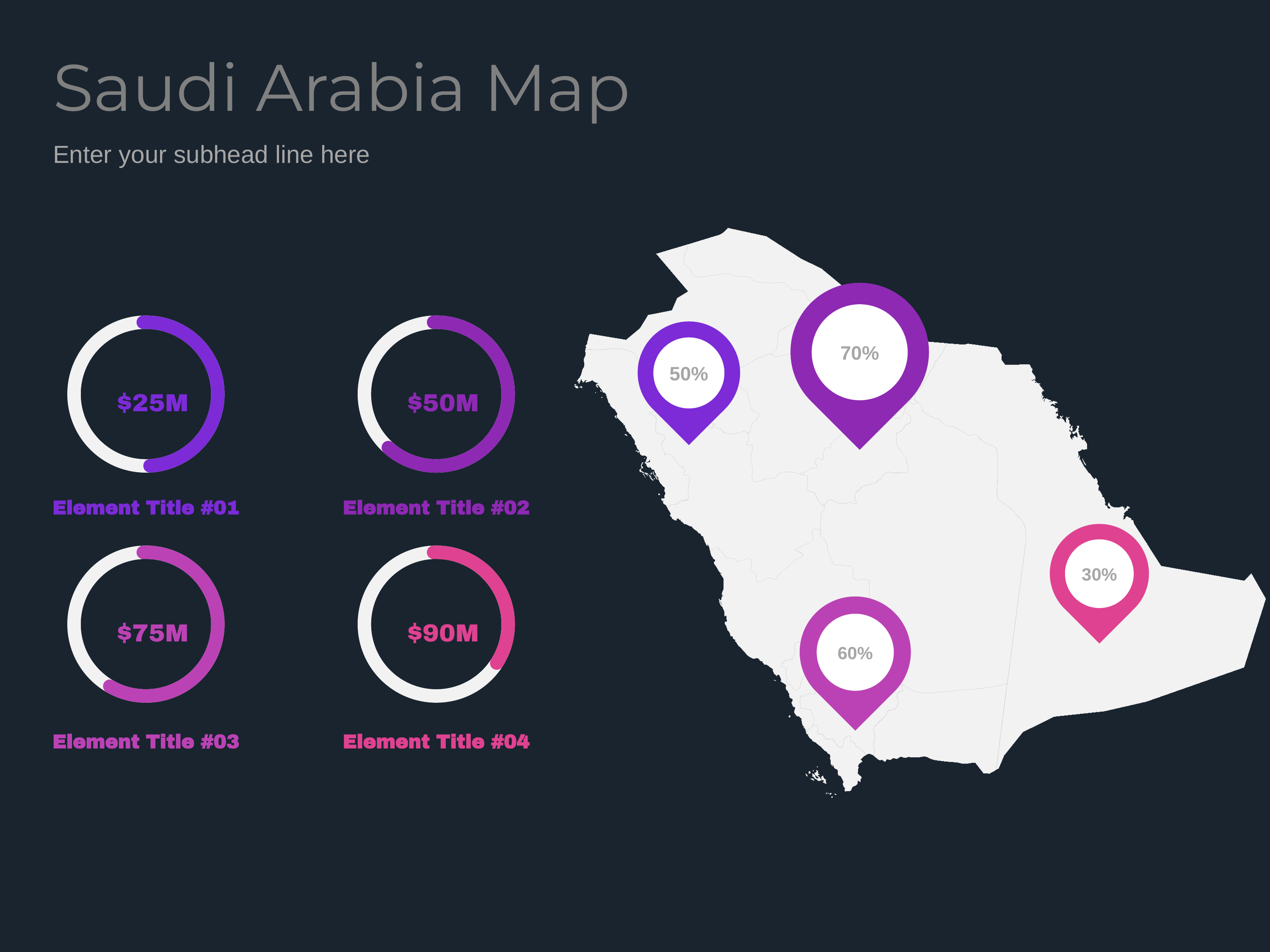

# Saudi Arabia Map
Enter your subhead line here

70%

50%

$25M

$50M
Element Title #01
Element Title #02

30%

$75M

$90M

60%
Element Title #03
Element Title #04